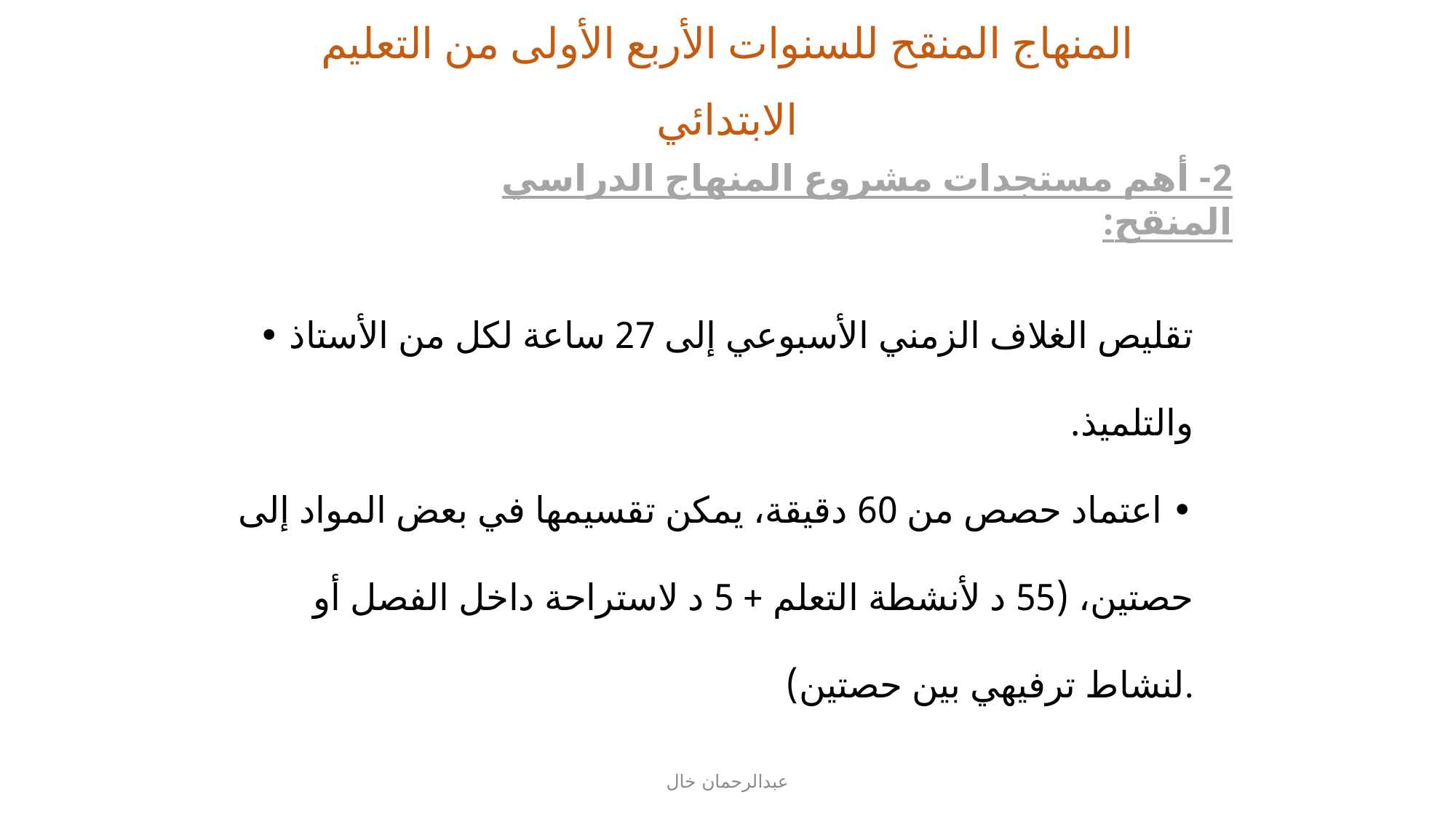

# المنهاج المنقح للسنوات الأربع الأولى من التعليم الابتدائي
2- أهم مستجدات مشروع المنهاج الدراسي المنقح:

• تقليص الغلاف الزمني الأسبوعي إلى 27 ساعة لكل من الأستاذ والتلميذ.
• اعتماد حصص من 60 دقيقة، يمكن تقسيمها في بعض المواد إلى حصتين، (55 د لأنشطة التعلم + 5 د لاستراحة داخل الفصل أو لنشاط ترفيهي بين حصتين).
عبدالرحمان خال